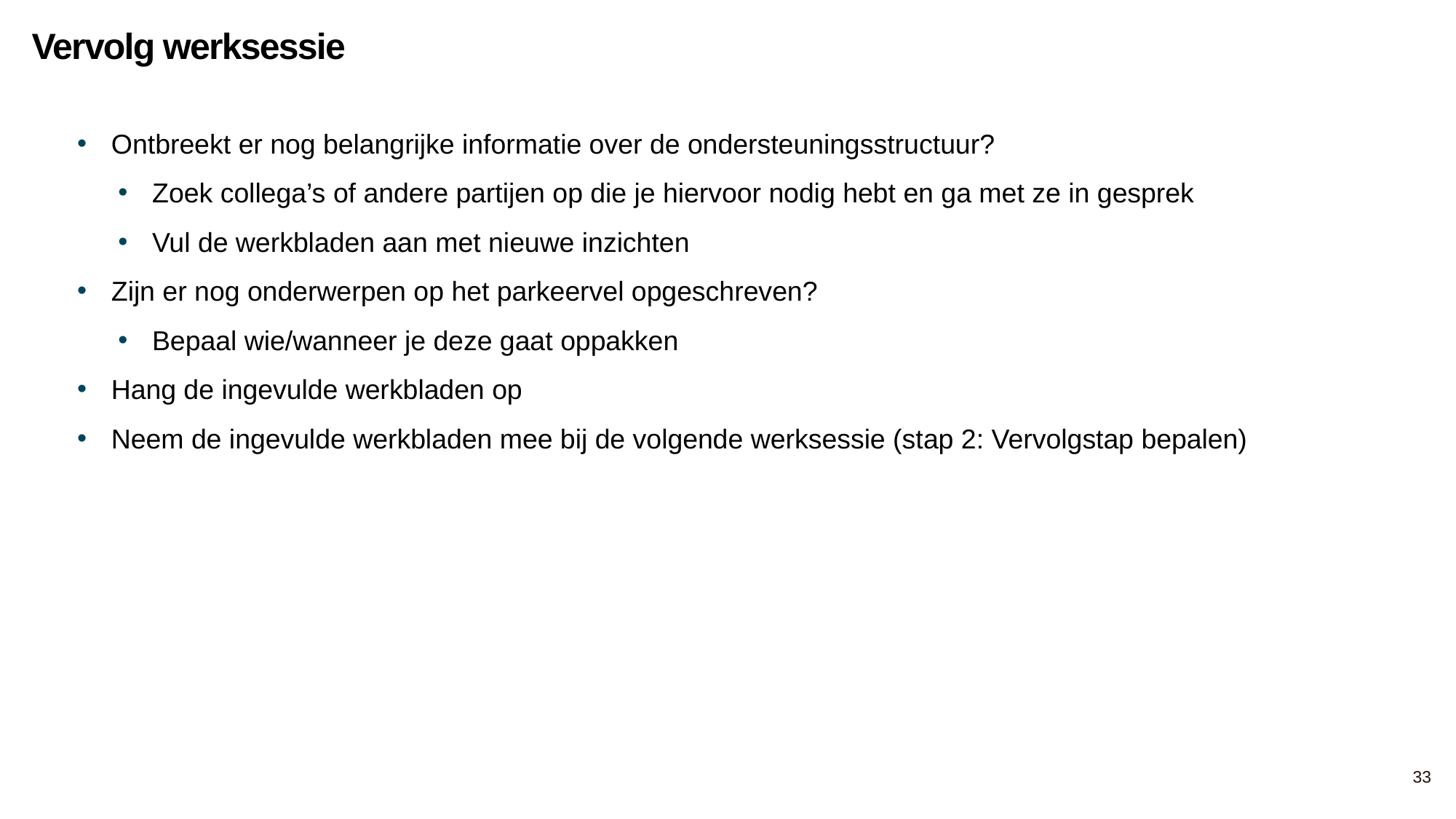

Vervolg werksessie
Ontbreekt er nog belangrijke informatie over de ondersteuningsstructuur?
Zoek collega’s of andere partijen op die je hiervoor nodig hebt en ga met ze in gesprek
Vul de werkbladen aan met nieuwe inzichten
Zijn er nog onderwerpen op het parkeervel opgeschreven?
Bepaal wie/wanneer je deze gaat oppakken
Hang de ingevulde werkbladen op
Neem de ingevulde werkbladen mee bij de volgende werksessie (stap 2: Vervolgstap bepalen)
33